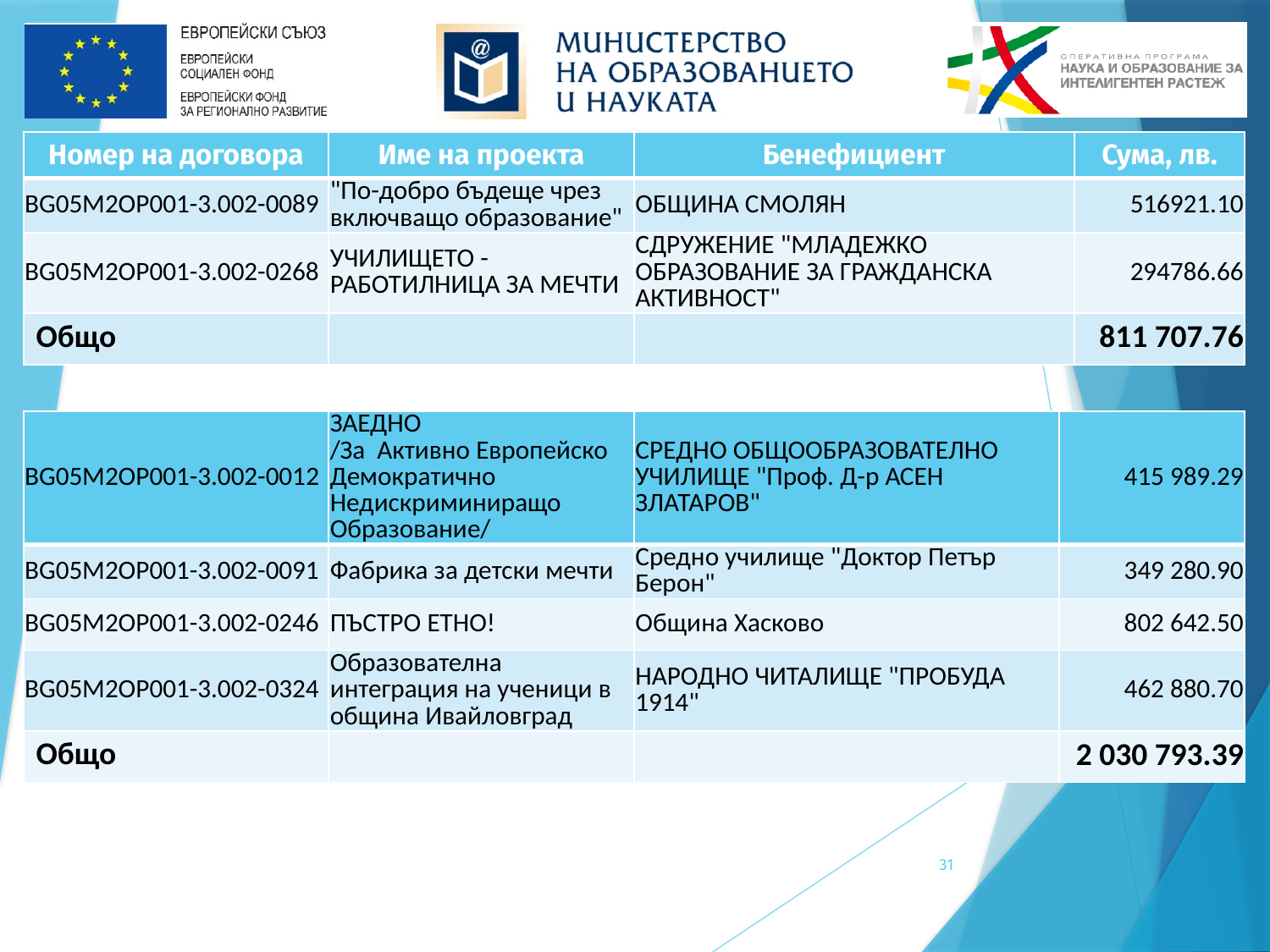

| Номер на договора | Име на проекта | Бенефициент | Сума, лв. |
| --- | --- | --- | --- |
| BG05M2OP001-3.002-0089 | "По-добро бъдеще чрез включващо образование" | ОБЩИНА СМОЛЯН | 516921.10 |
| BG05M2OP001-3.002-0268 | УЧИЛИЩЕТО - РАБОТИЛНИЦА ЗА МЕЧТИ | СДРУЖЕНИЕ "МЛАДЕЖКО ОБРАЗОВАНИЕ ЗА ГРАЖДАНСКА АКТИВНОСТ" | 294786.66 |
| Общо |  |  | 811 707.76 |
| BG05M2OP001-3.002-0012 | ЗАЕДНО /За Активно Европейско Демократично Недискриминиращо Образование/ | СРЕДНО ОБЩООБРАЗОВАТЕЛНО УЧИЛИЩЕ "Проф. Д-р АСЕН ЗЛАТАРОВ" | 415 989.29 |
| --- | --- | --- | --- |
| BG05M2OP001-3.002-0091 | Фабрика за детски мечти | Средно училище "Доктор Петър Берон" | 349 280.90 |
| BG05M2OP001-3.002-0246 | ПЪСТРО ЕТНО! | Община Хасково | 802 642.50 |
| BG05M2OP001-3.002-0324 | Образователна интеграция на ученици в община Ивайловград | НАРОДНО ЧИТАЛИЩЕ "ПРОБУДА 1914" | 462 880.70 |
| Общо |  |  | 2 030 793.39 |
31